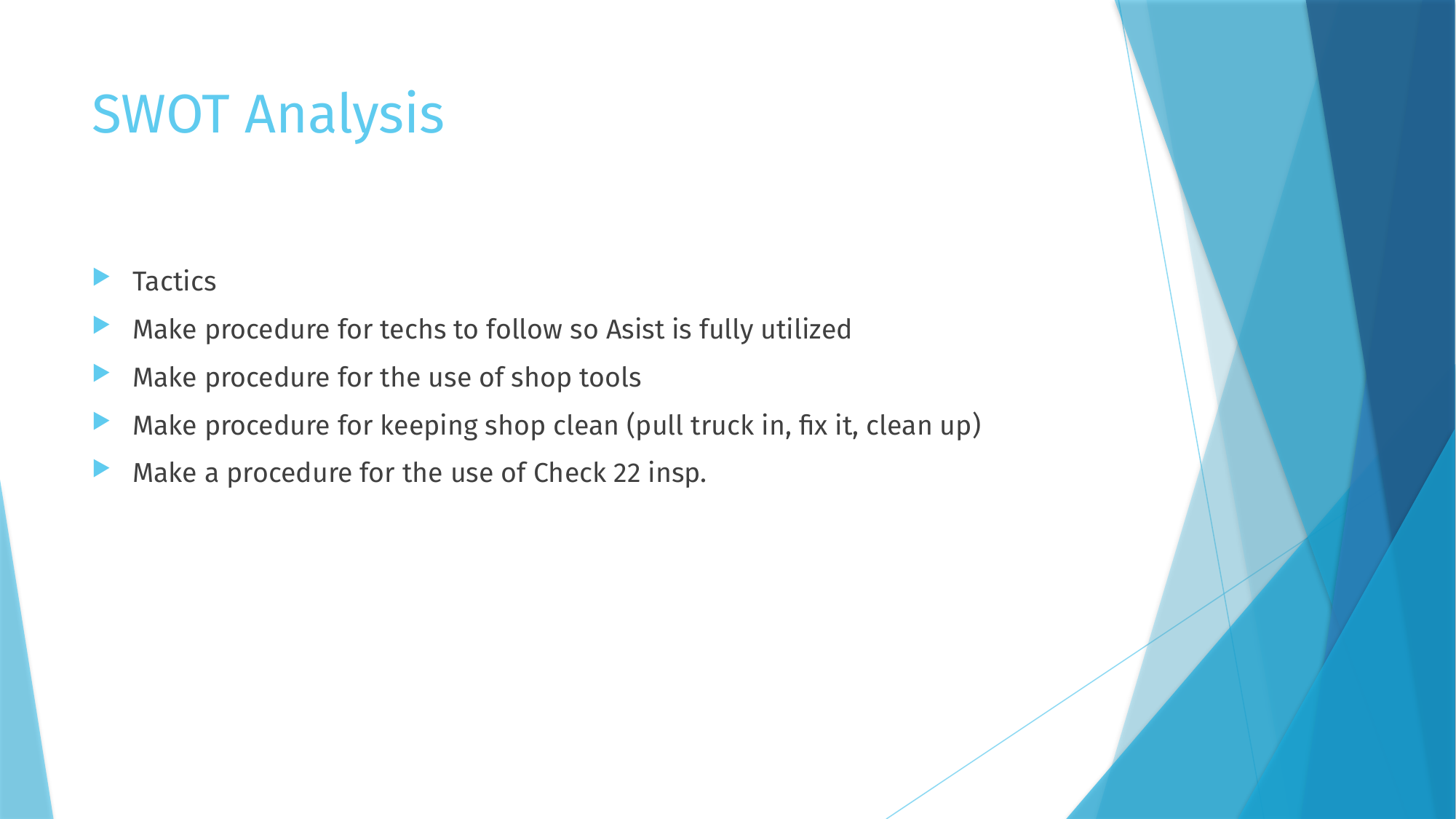

# SWOT Analysis
Tactics
Make procedure for techs to follow so Asist is fully utilized
Make procedure for the use of shop tools
Make procedure for keeping shop clean (pull truck in, fix it, clean up)
Make a procedure for the use of Check 22 insp.